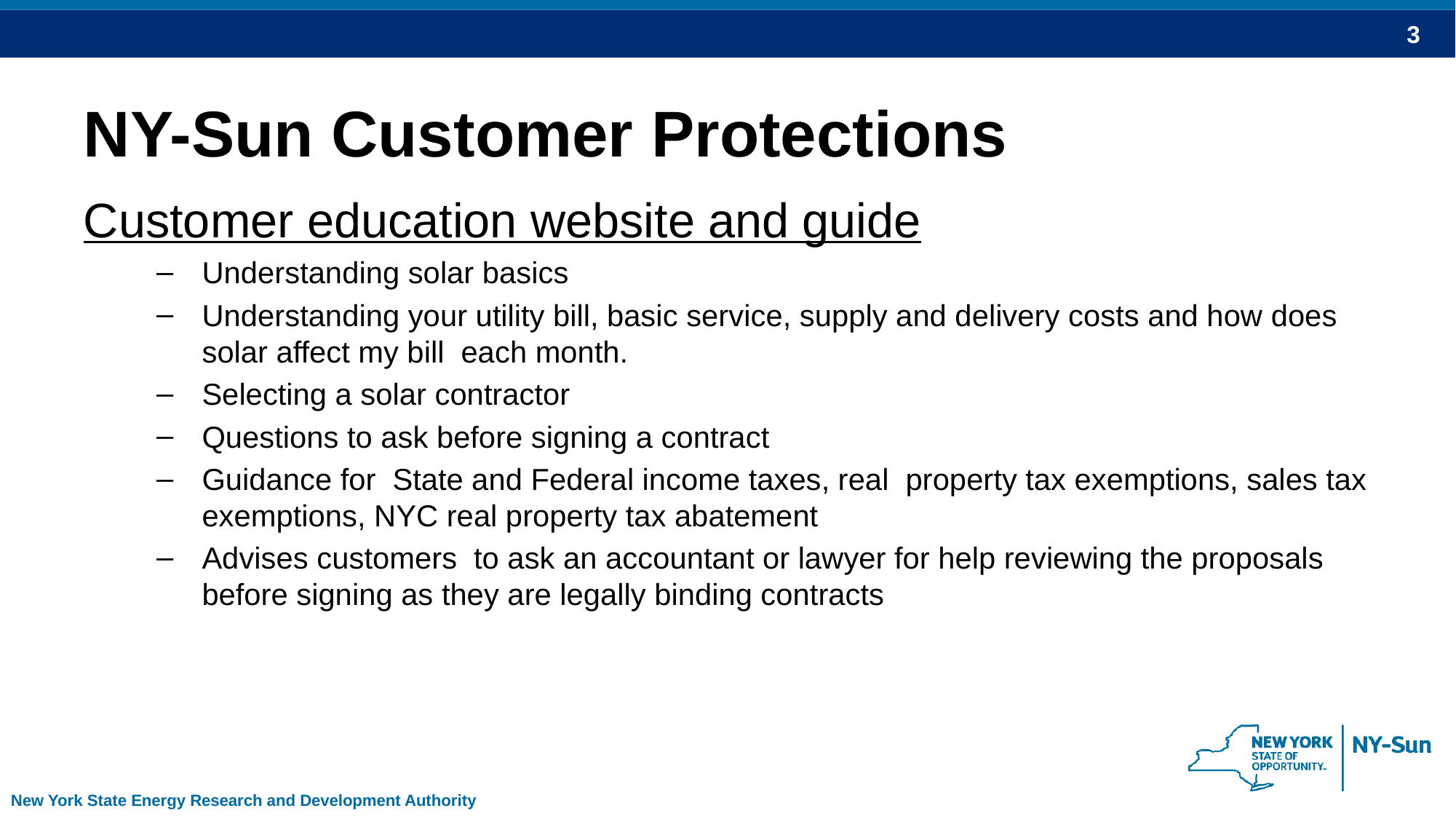

# NY-Sun Customer Protections
Customer education website and guide
Understanding solar basics
Understanding your utility bill, basic service, supply and delivery costs and how does solar affect my bill  each month.
Selecting a solar contractor
Questions to ask before signing a contract
Guidance for  State and Federal income taxes, real  property tax exemptions, sales tax exemptions, NYC real property tax abatement
Advises customers  to ask an accountant or lawyer for help reviewing the proposals before signing as they are legally binding contracts